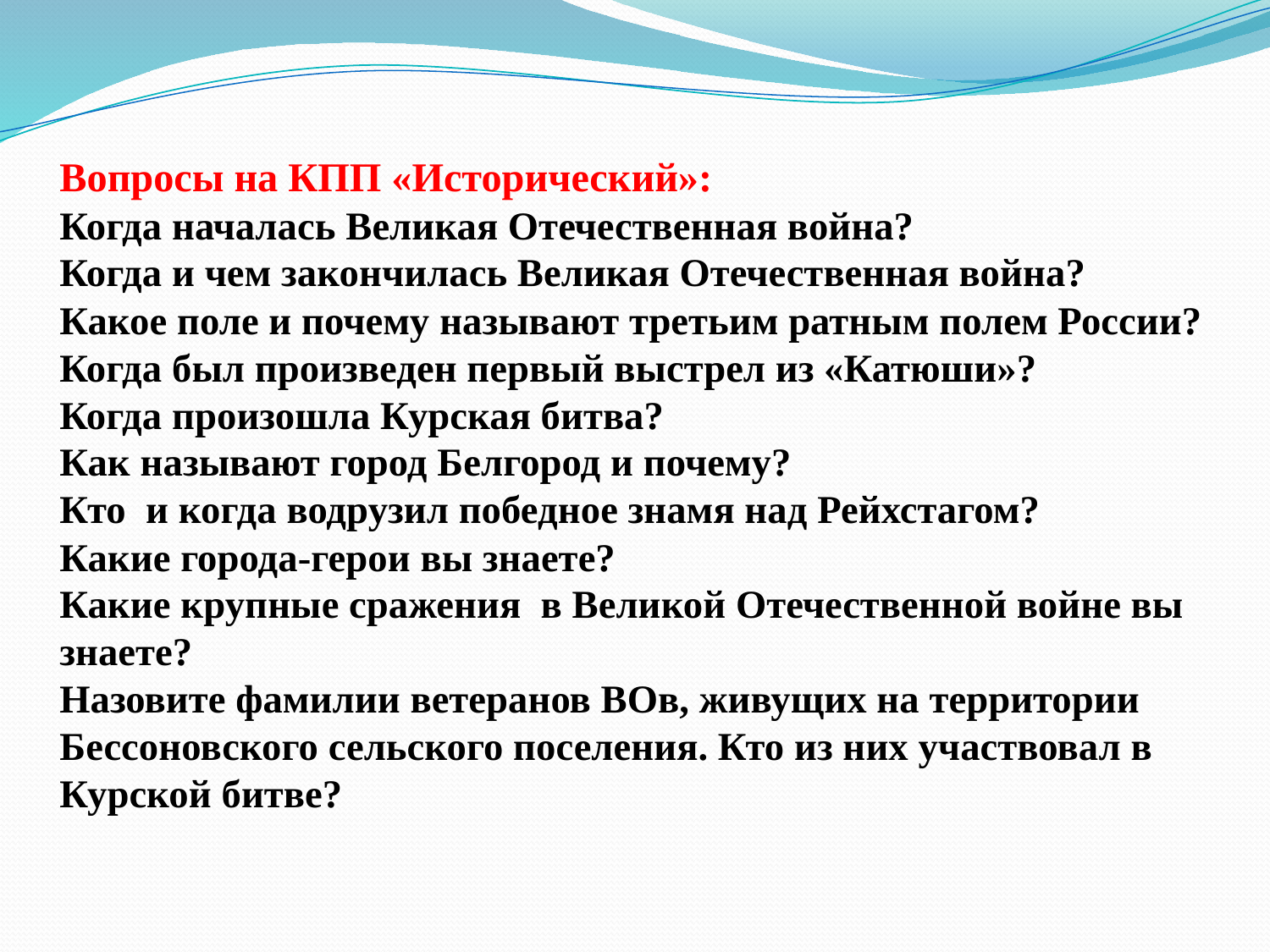

# Вопросы на КПП «Исторический»: Когда началась Великая Отечественная война? Когда и чем закончилась Великая Отечественная война? Какое поле и почему называют третьим ратным полем России? Когда был произведен первый выстрел из «Катюши»? Когда произошла Курская битва? Как называют город Белгород и почему? Кто  и когда водрузил победное знамя над Рейхстагом? Какие города-герои вы знаете? Какие крупные сражения  в Великой Отечественной войне вы знаете? Назовите фамилии ветеранов ВОв, живущих на территории Бессоновского сельского поселения. Кто из них участвовал в Курской битве?